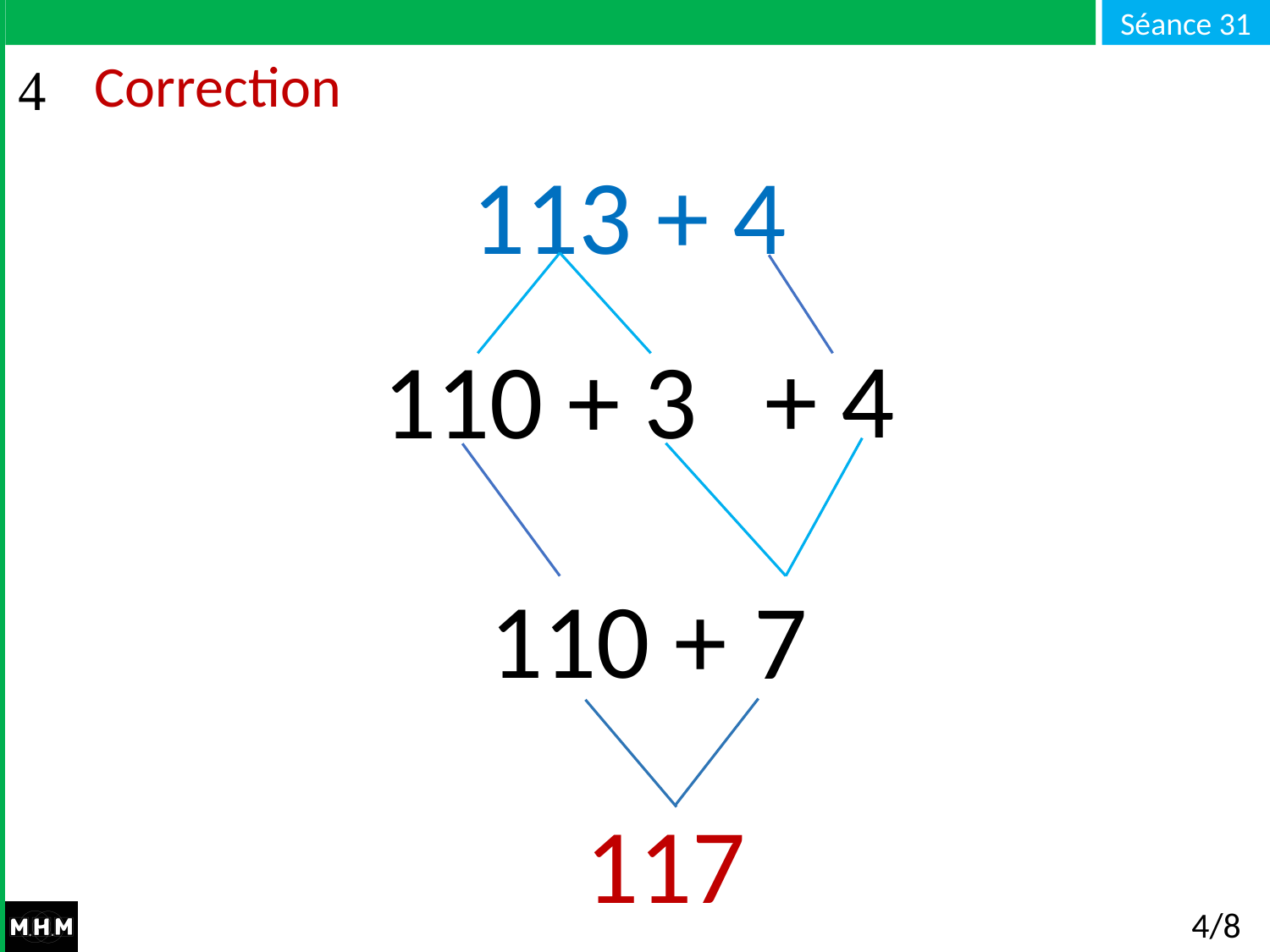

# Correction
113 + 4
+ 4
110 + 3
110 +
7
117
4/8